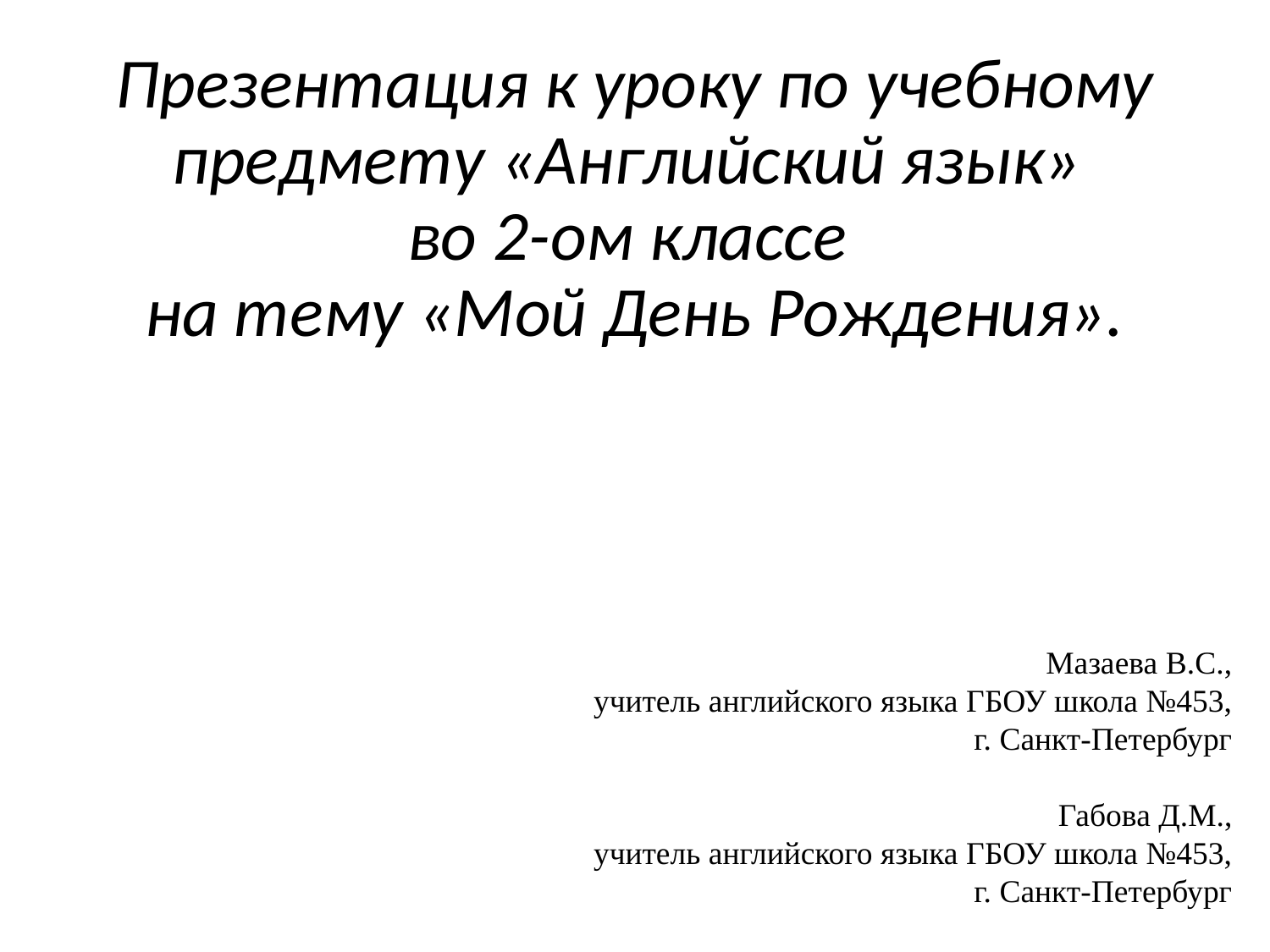

# Презентация к уроку по учебному предмету «Английский язык» во 2-ом классе на тему «Мой День Рождения».
Мазаева В.С.,
учитель английского языка ГБОУ школа №453,
г. Санкт-Петербург

Габова Д.М.,
учитель английского языка ГБОУ школа №453,
г. Санкт-Петербург